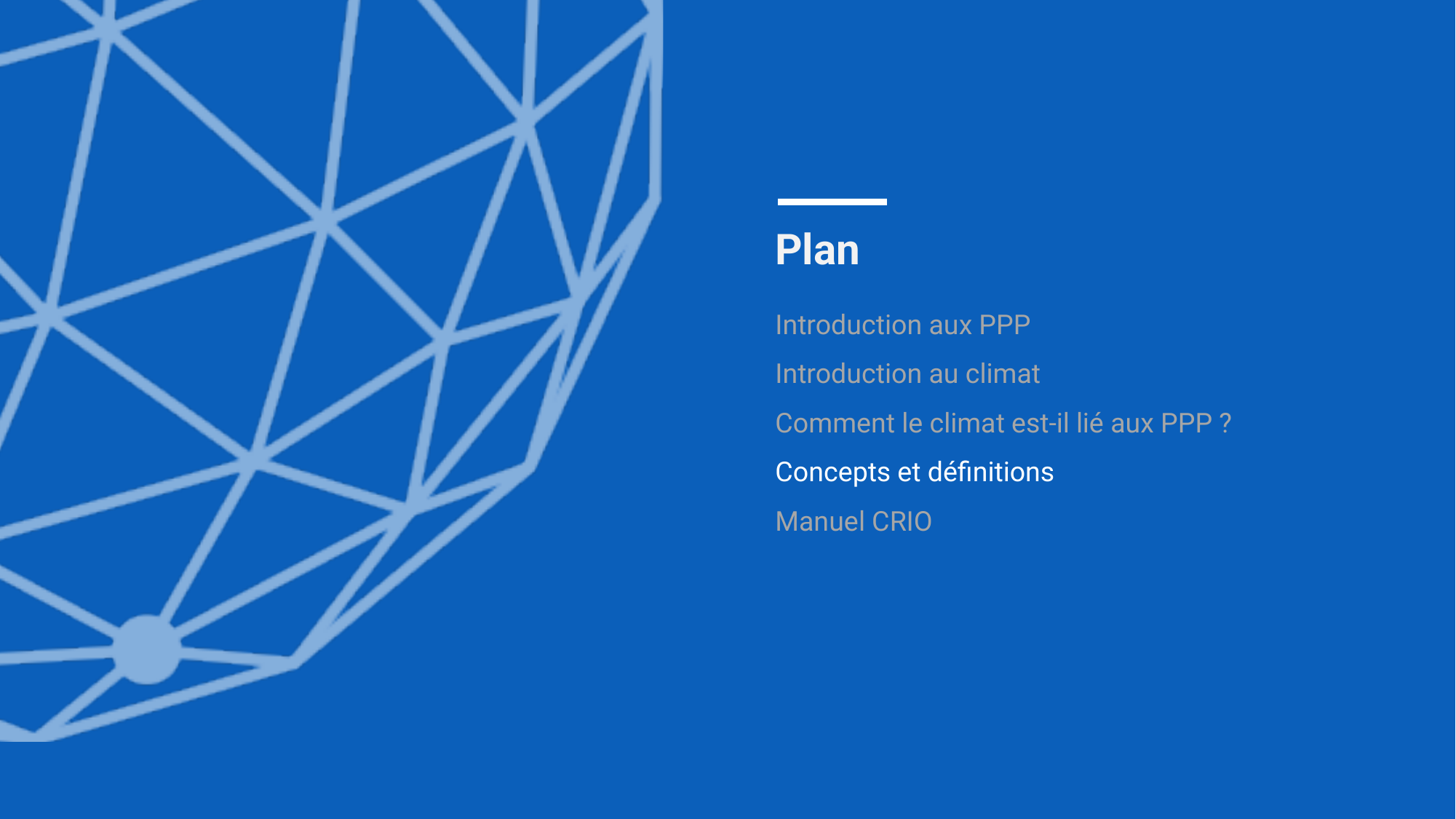

Plan
Introduction aux PPP
Introduction au climat
Comment le climat est-il lié aux PPP ?
Concepts et définitions
Manuel CRIO